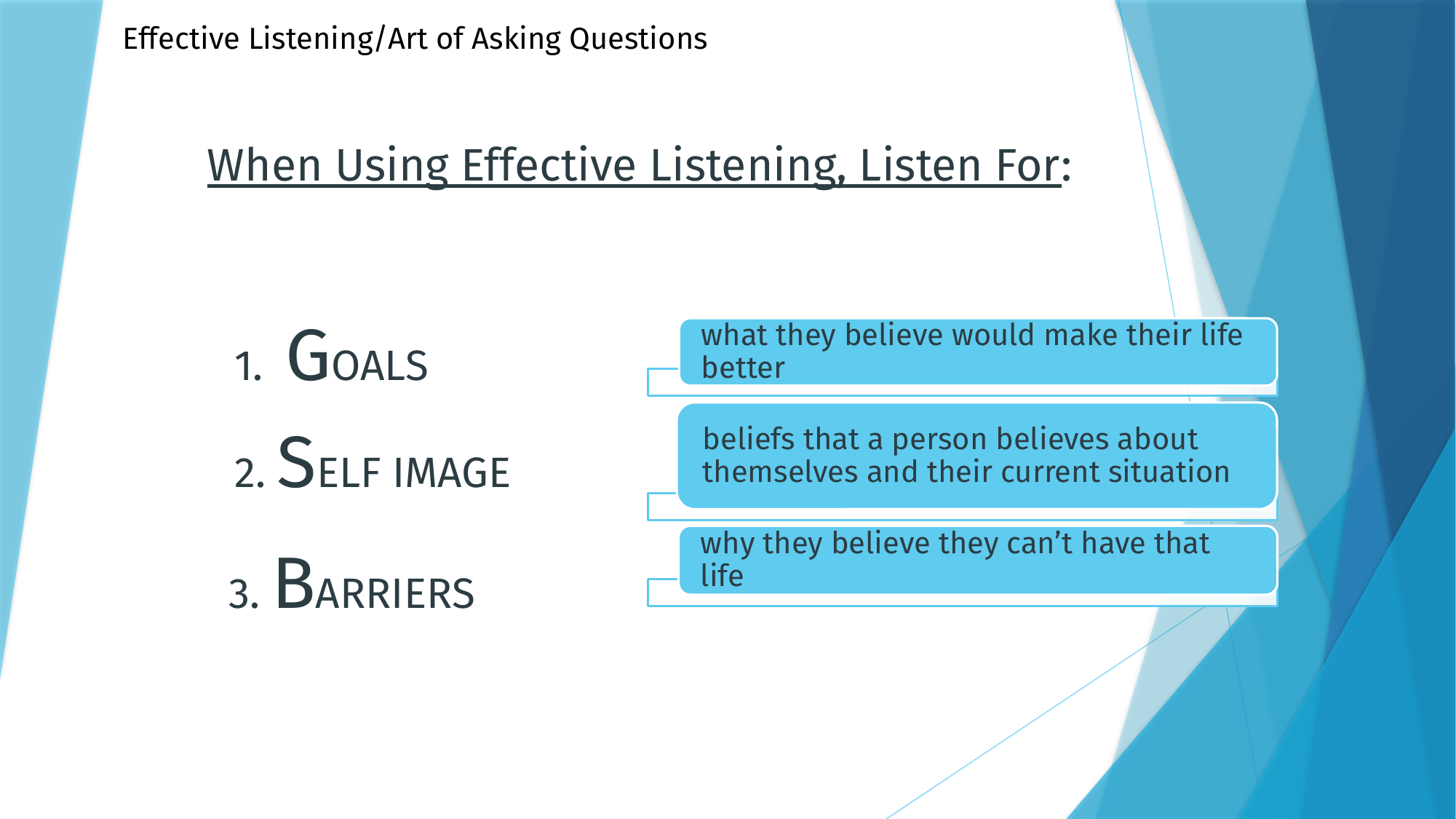

Effective Listening/Art of Asking Questions
# When Using Effective Listening, Listen For:
what they believe would make their life better
beliefs that a person believes about themselves and their current situation
why they believe they can’t have that life
1.  GOALS
2. SELF IMAGE
3. BARRIERS